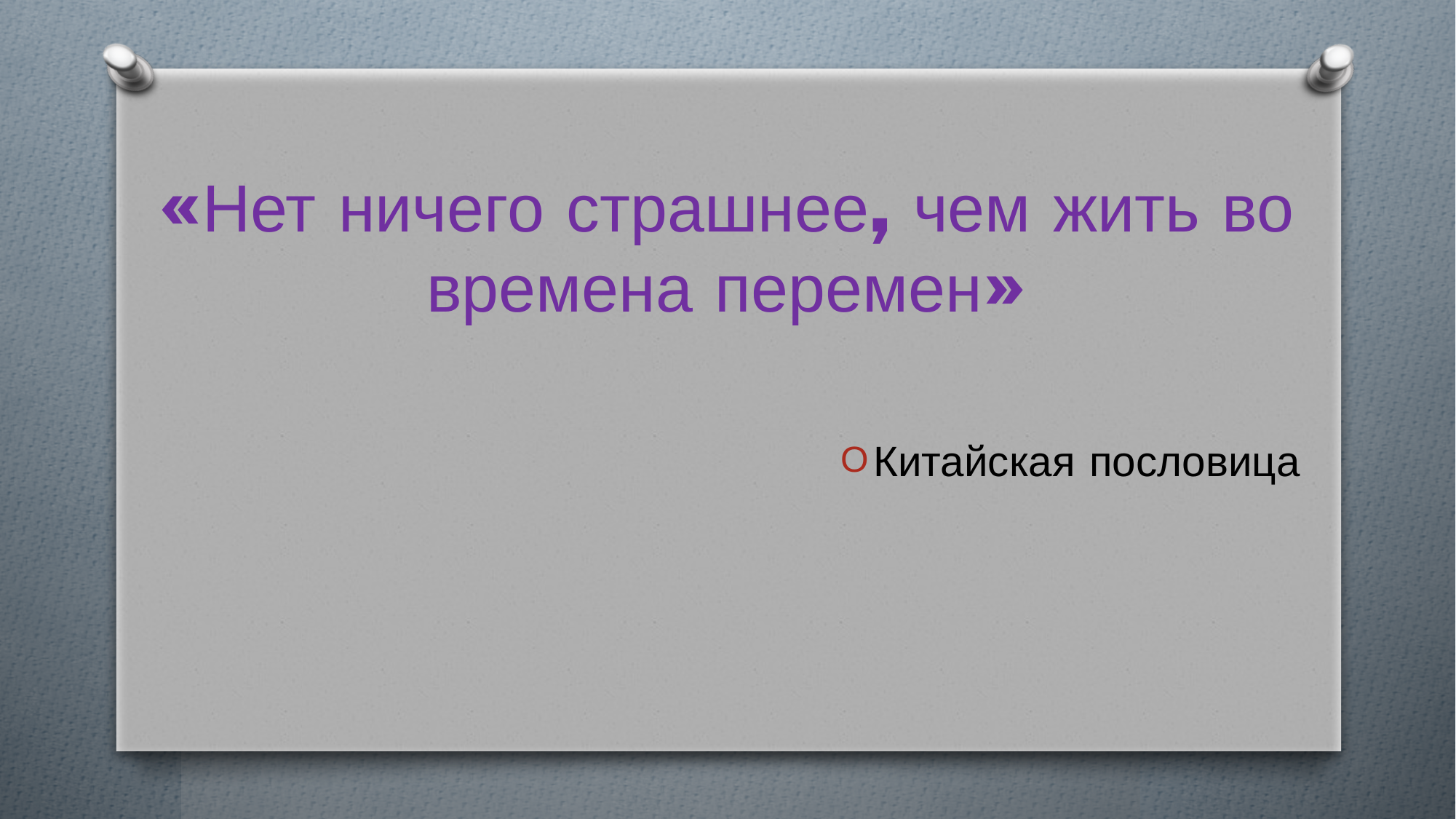

# «Нет ничего страшнее, чем жить во времена перемен»
Китайская пословица